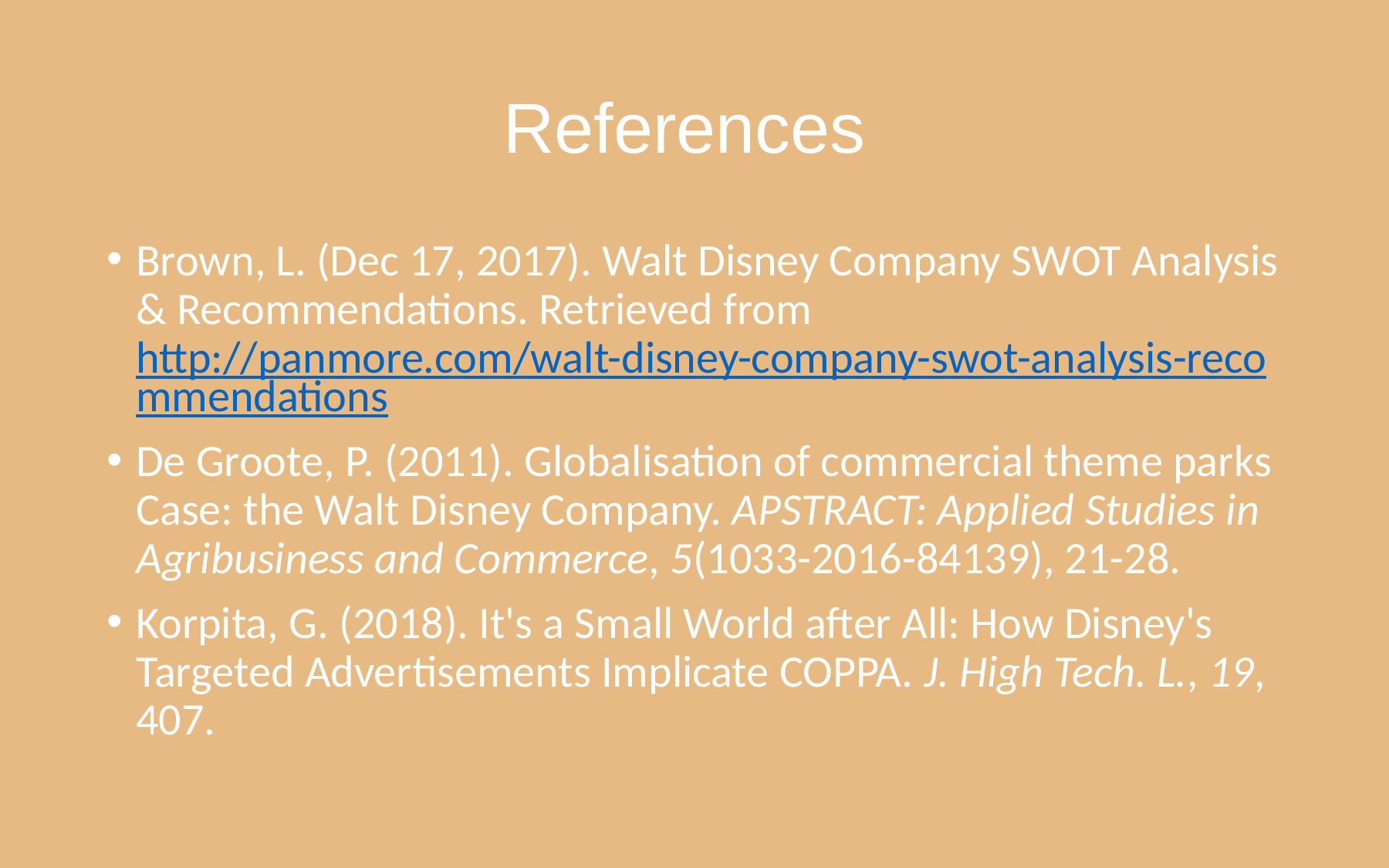

# References
Brown, L. (Dec 17, 2017). Walt Disney Company SWOT Analysis & Recommendations. Retrieved from http://panmore.com/walt-disney-company-swot-analysis-recommendations
De Groote, P. (2011). Globalisation of commercial theme parks Case: the Walt Disney Company. APSTRACT: Applied Studies in Agribusiness and Commerce, 5(1033-2016-84139), 21-28.
Korpita, G. (2018). It's a Small World after All: How Disney's Targeted Advertisements Implicate COPPA. J. High Tech. L., 19, 407.